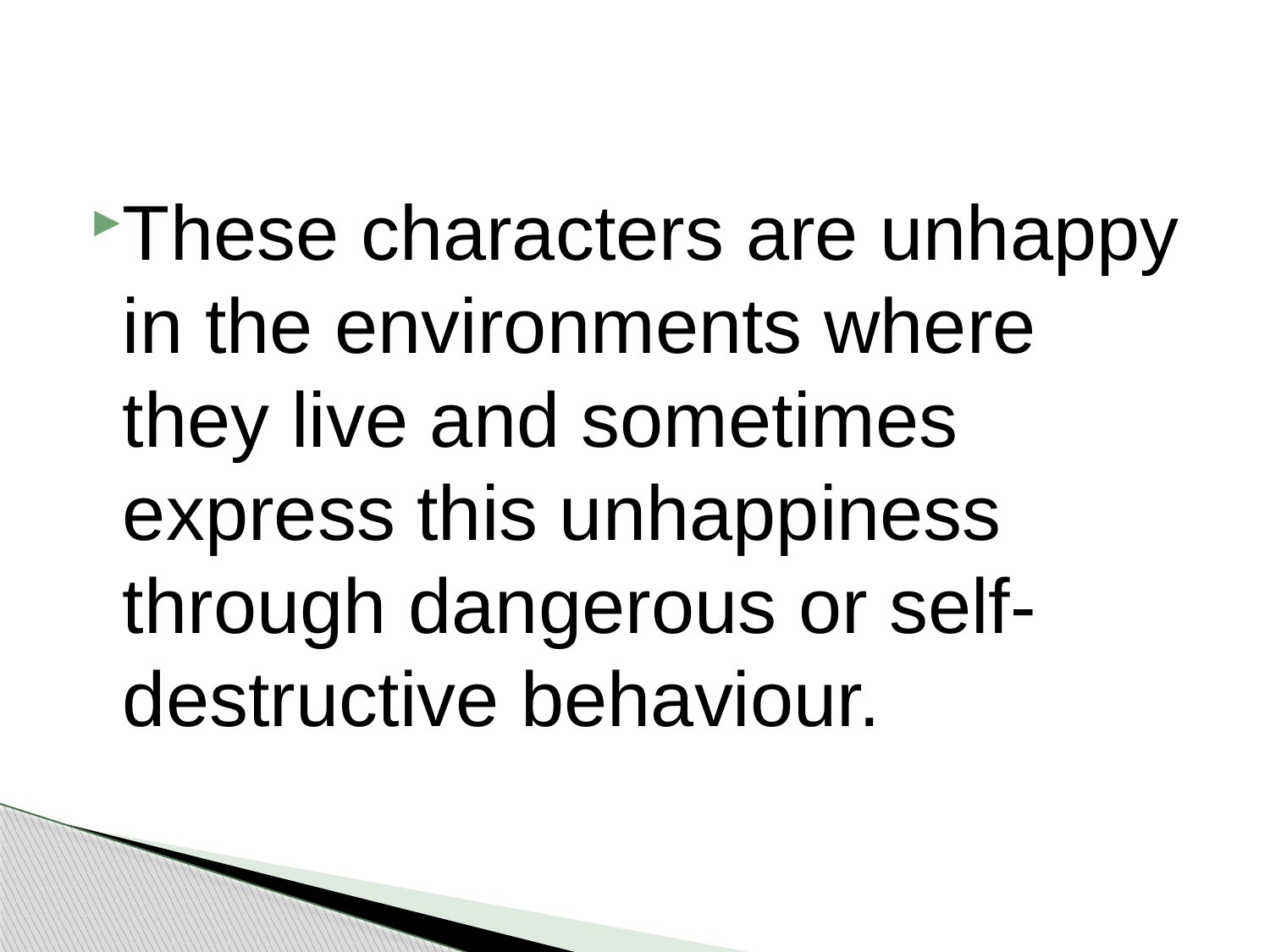

#
These characters are unhappy in the environments where they live and sometimes express this unhappiness through dangerous or self-destructive behaviour.